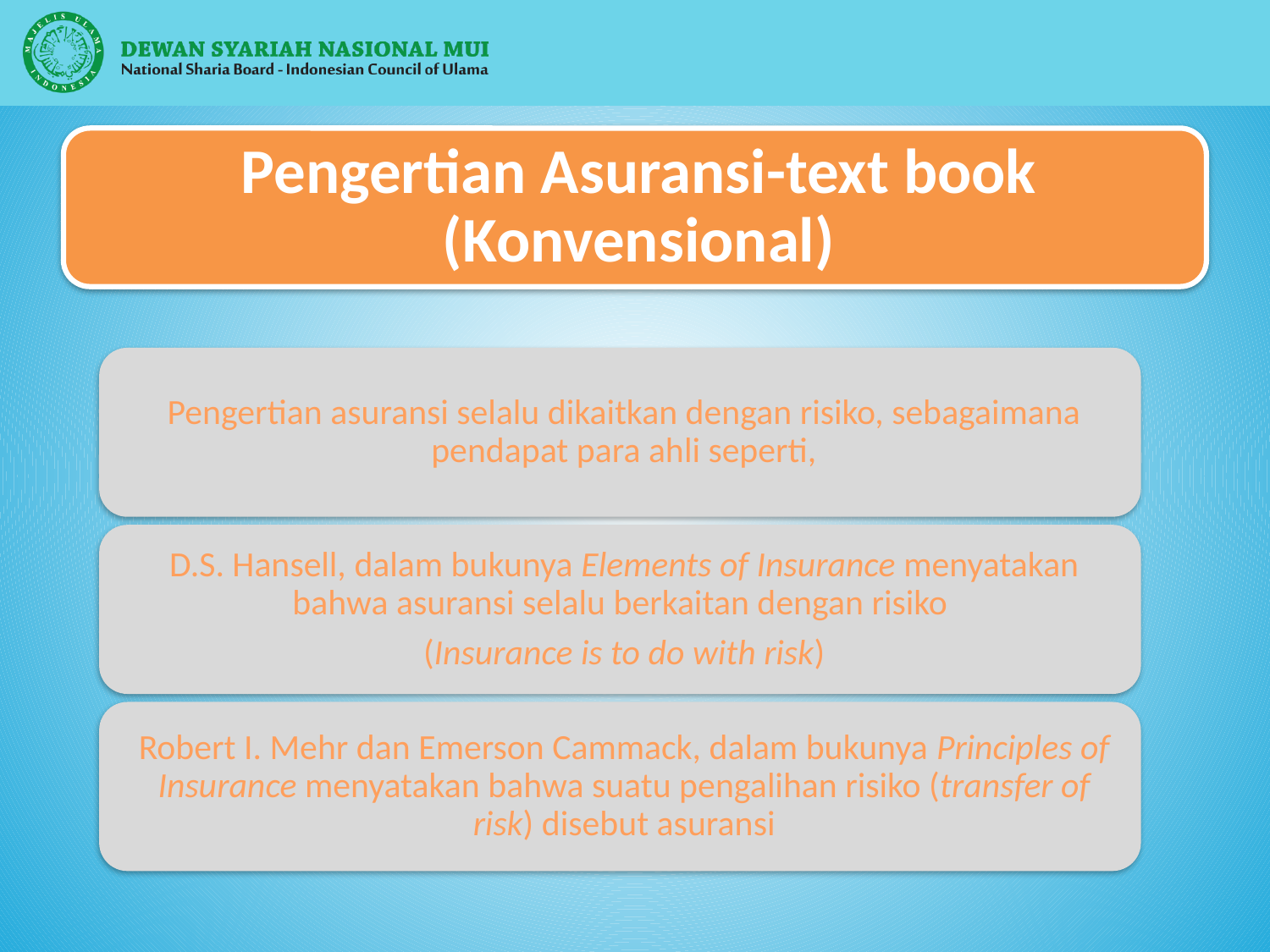

Pengertian Asuransi-text book
(Konvensional)
Pengertian asuransi selalu dikaitkan dengan risiko, sebagaimana pendapat para ahli seperti,
D.S. Hansell, dalam bukunya Elements of Insurance menyatakan bahwa asuransi selalu berkaitan dengan risiko
(Insurance is to do with risk)
Robert I. Mehr dan Emerson Cammack, dalam bukunya Principles of Insurance menyatakan bahwa suatu pengalihan risiko (transfer of risk) disebut asuransi
9